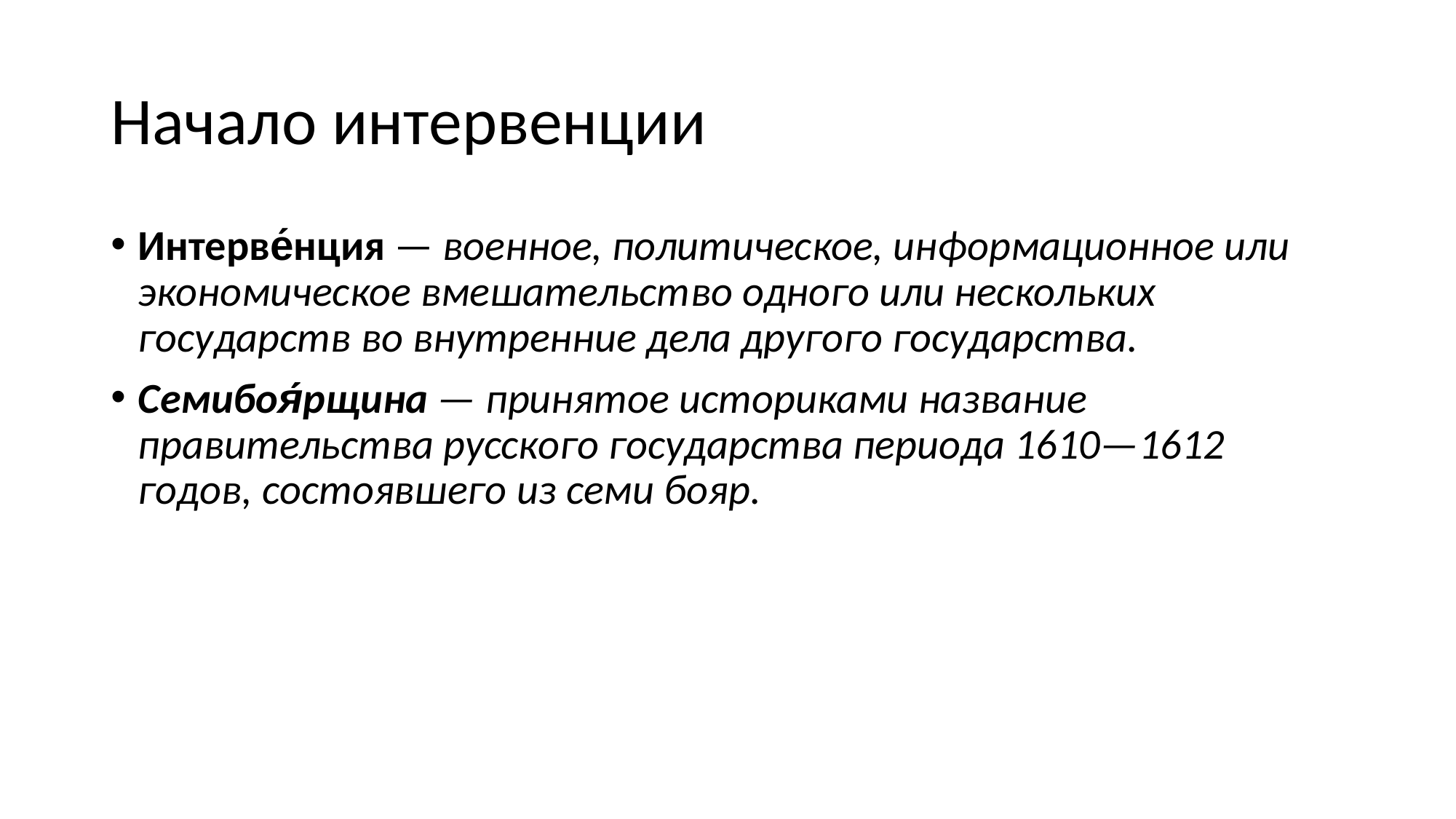

# Начало интервенции
Интерве́нция — военное, политическое, информационное или экономическое вмешательство одного или нескольких государств во внутренние дела другого государства.
Семибоя́рщина — принятое историками название правительства русского государства периода 1610—1612 годов, состоявшего из семи бояр.